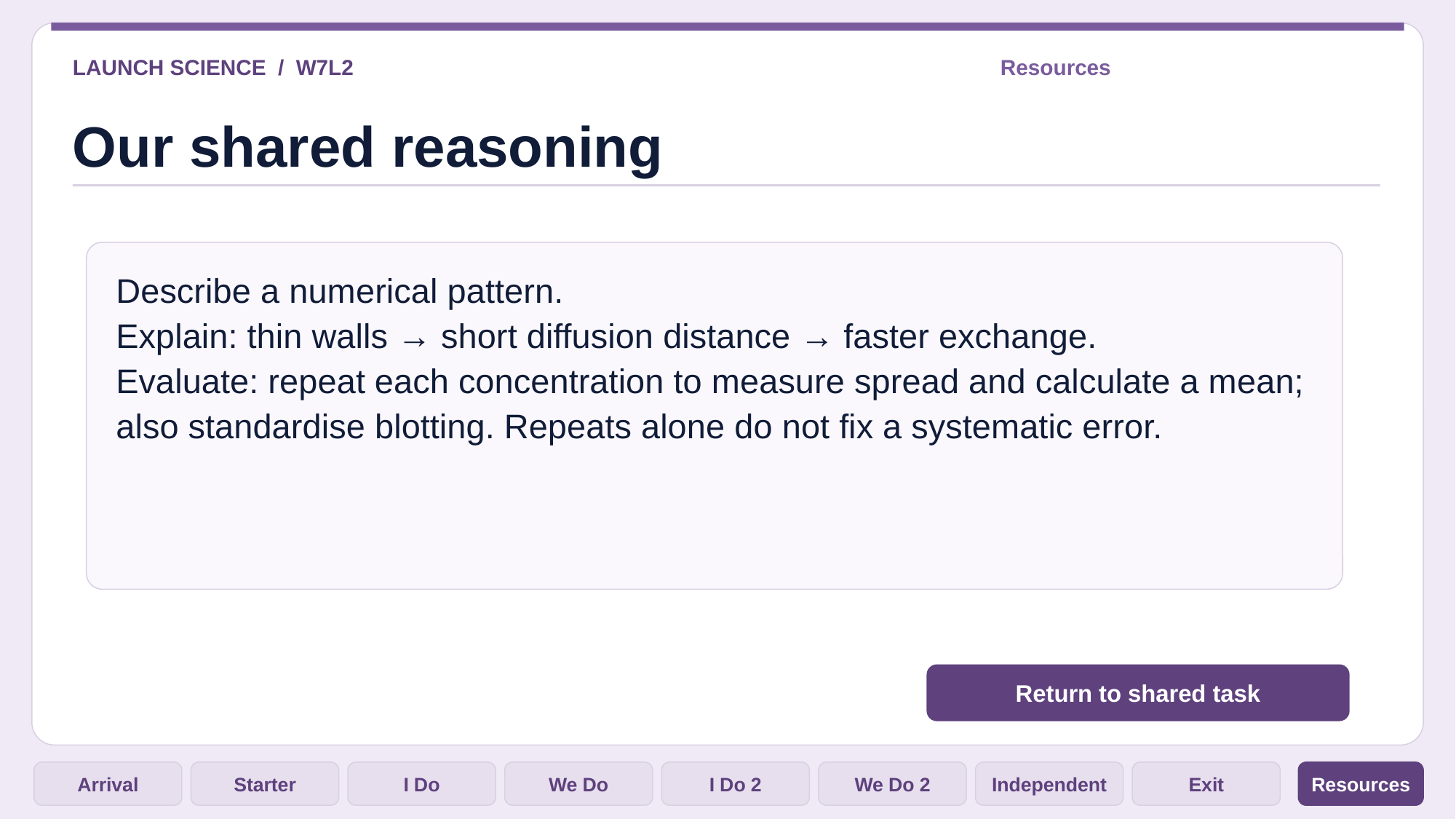

LAUNCH SCIENCE  /  W7L2
Resources
Our shared reasoning

Describe a numerical pattern.
Explain: thin walls → short diffusion distance → faster exchange.
Evaluate: repeat each concentration to measure spread and calculate a mean; also standardise blotting. Repeats alone do not fix a systematic error.
Return to shared task
Arrival
Starter
I Do
We Do
I Do 2
We Do 2
Independent
Exit
Resources